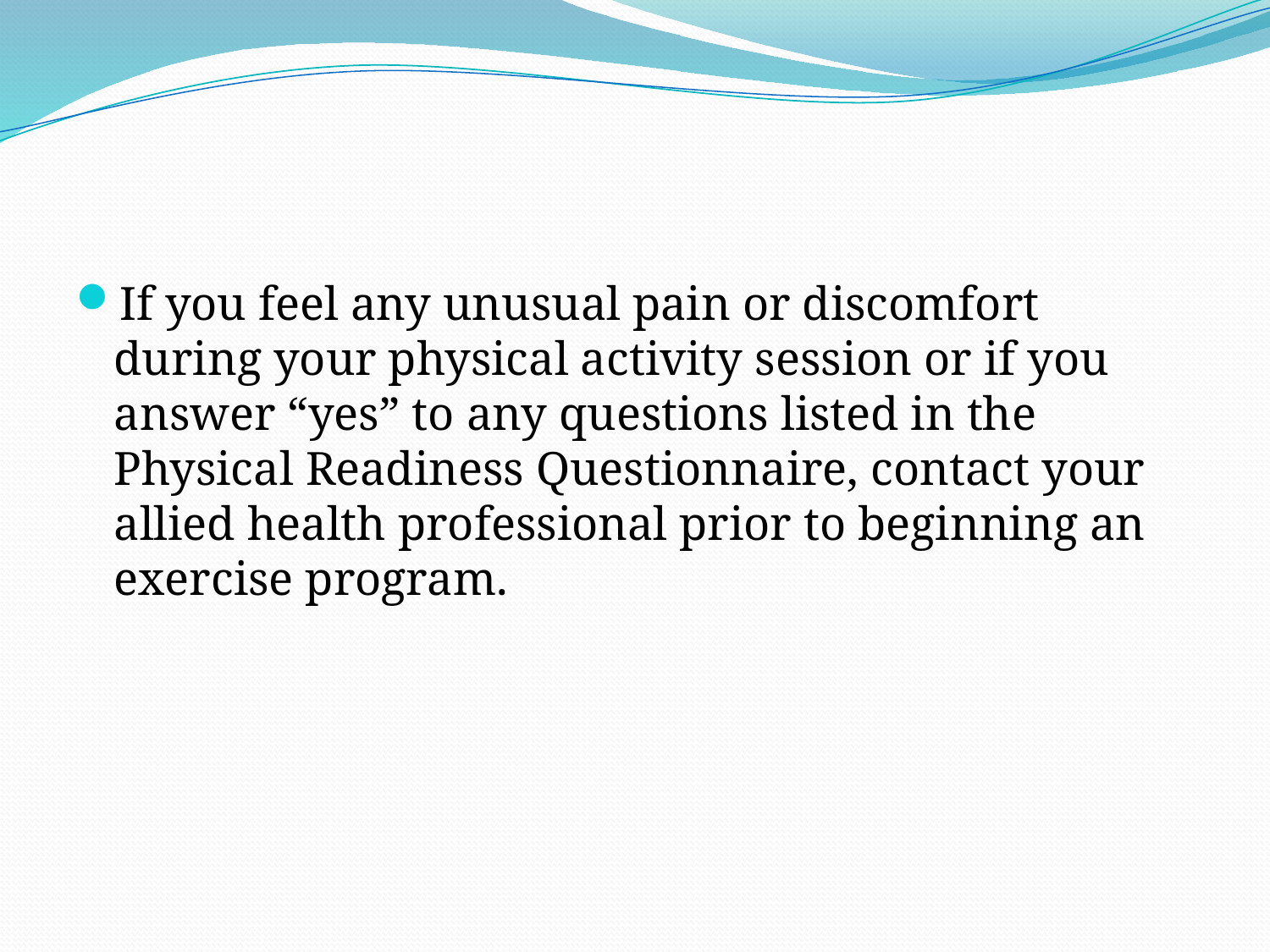

#
If you feel any unusual pain or discomfort during your physical activity session or if you answer “yes” to any questions listed in the Physical Readiness Questionnaire, contact your allied health professional prior to beginning an exercise program.